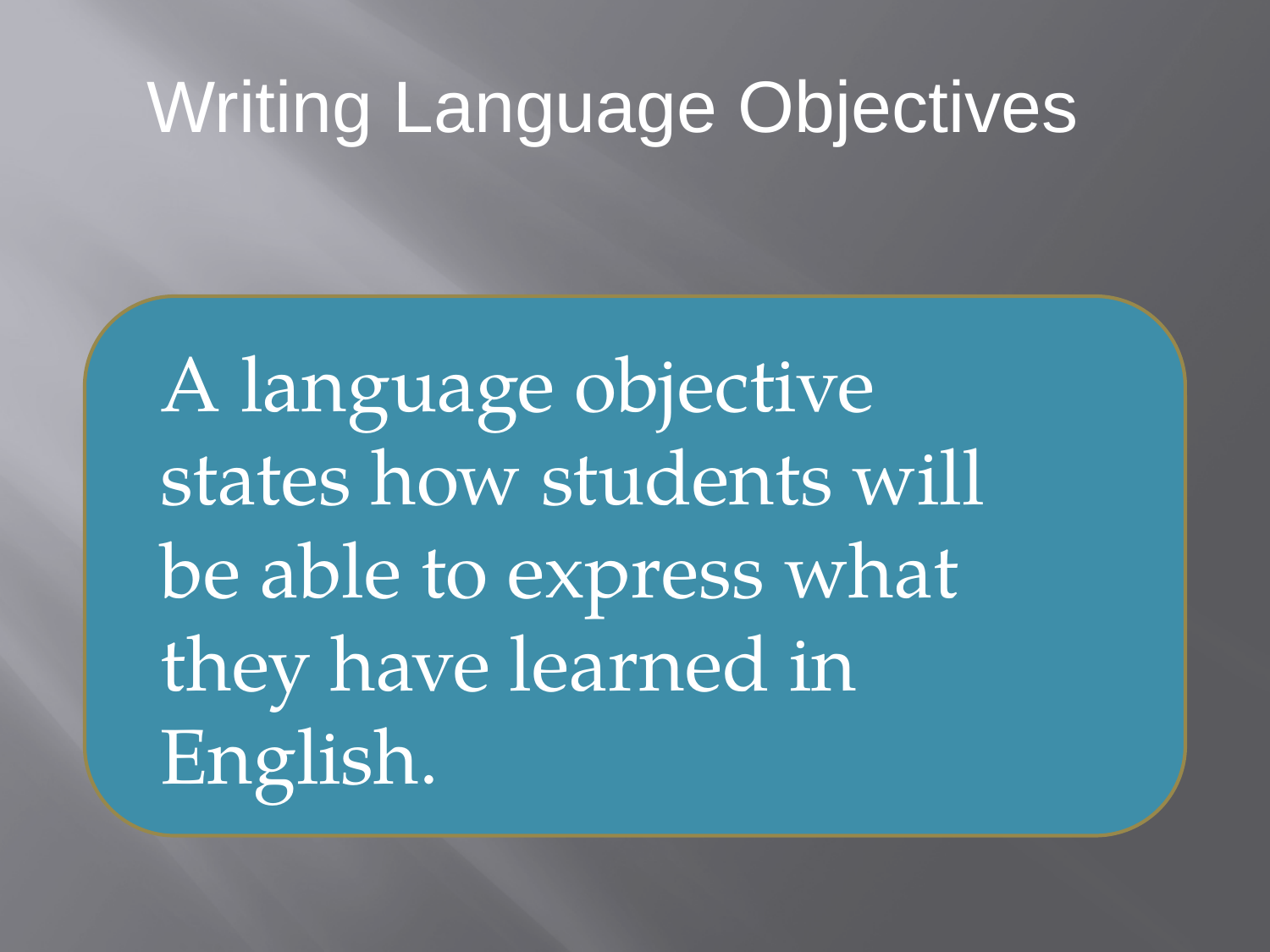

Writing Language Objectives

A language objective states how students will be able to express what they have learned in English.